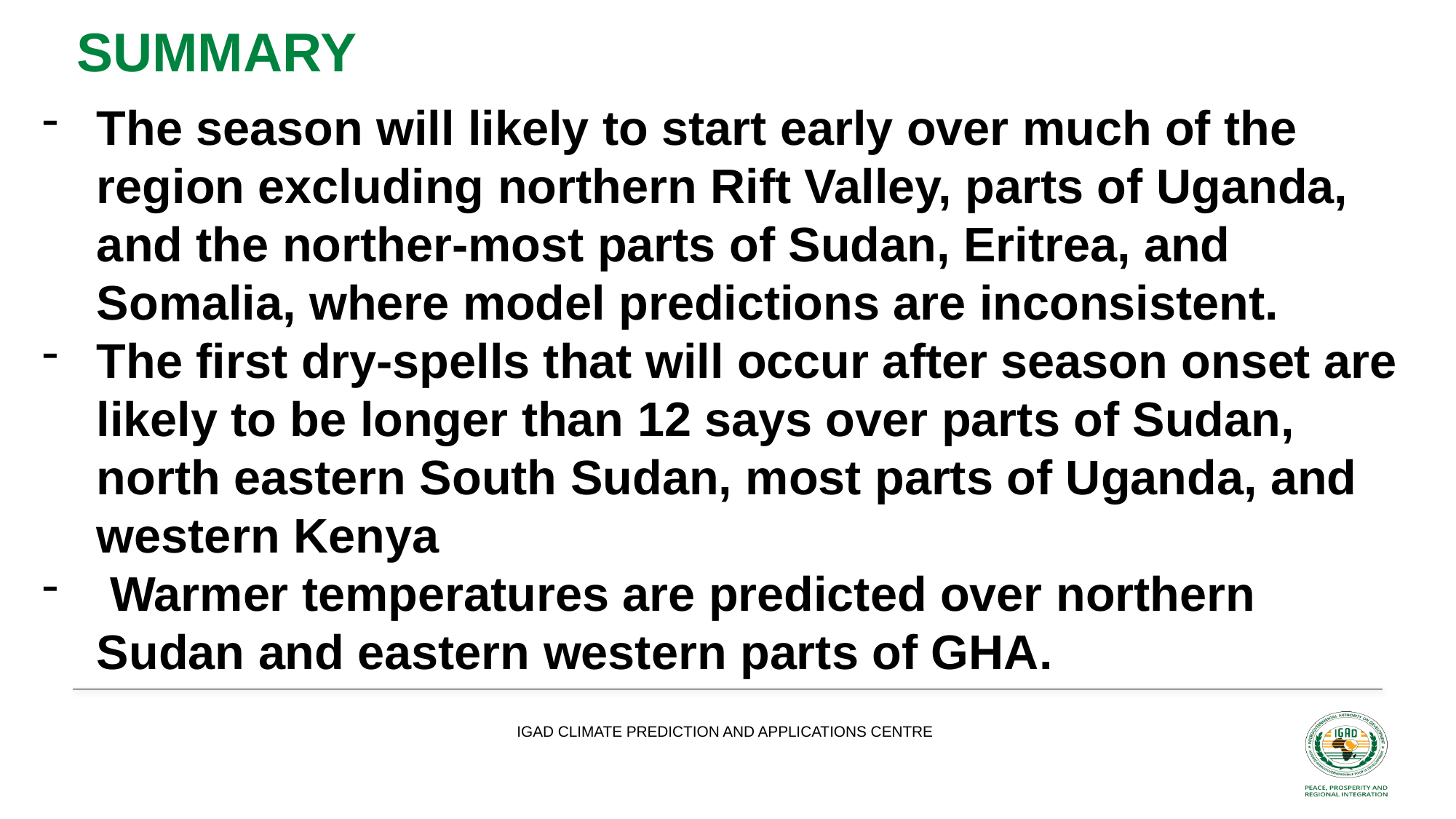

# Summary
The season will likely to start early over much of the region excluding northern Rift Valley, parts of Uganda, and the norther-most parts of Sudan, Eritrea, and Somalia, where model predictions are inconsistent.
The first dry-spells that will occur after season onset are likely to be longer than 12 says over parts of Sudan, north eastern South Sudan, most parts of Uganda, and western Kenya
 Warmer temperatures are predicted over northern Sudan and eastern western parts of GHA.
IGAD CLIMATE PREDICTION AND APPLICATIONS CENTRE